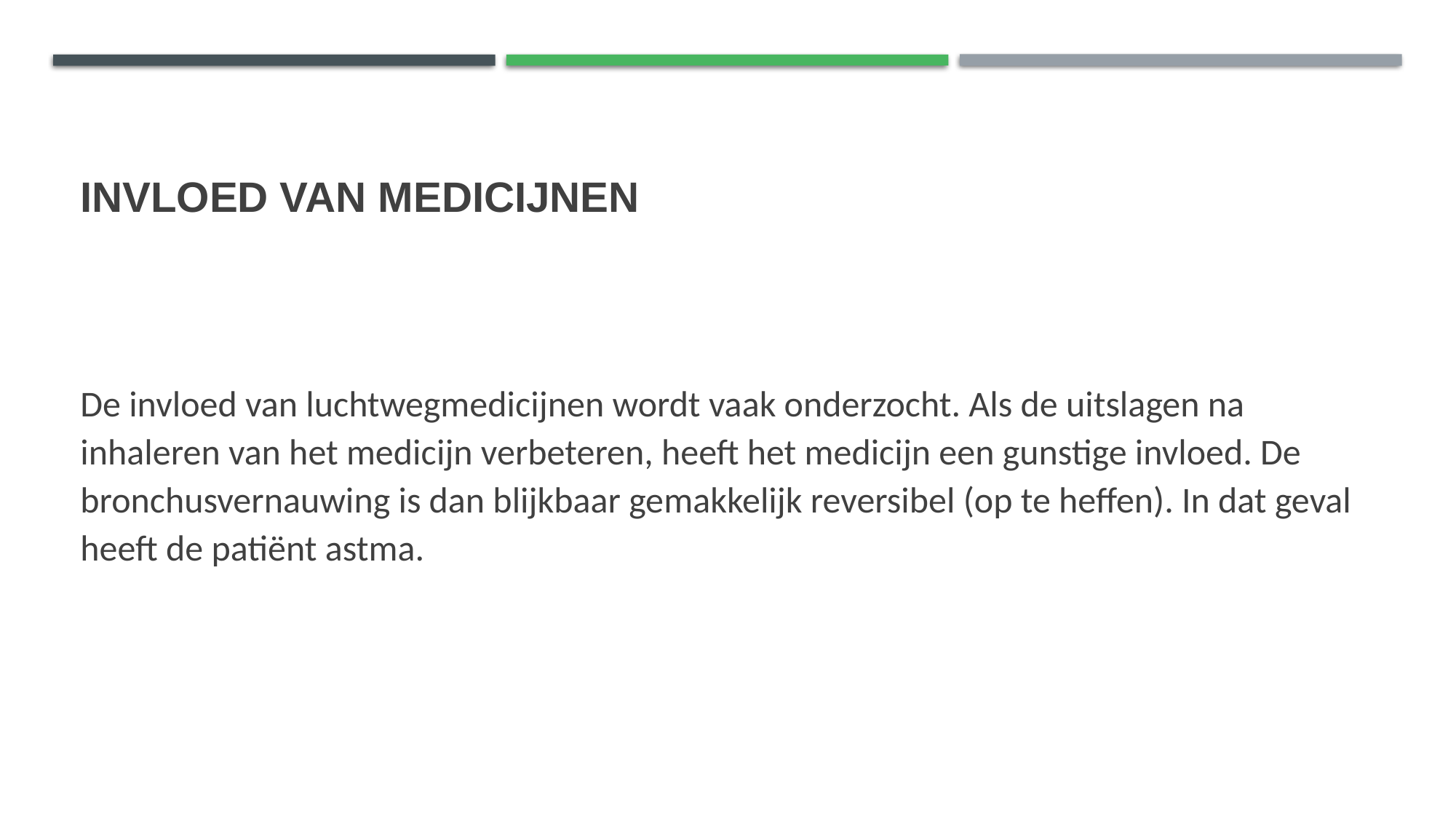

# Invloed van medicijnen
De invloed van luchtwegmedicijnen wordt vaak onderzocht. Als de uitslagen na inhaleren van het medicijn verbeteren, heeft het medicijn een gunstige invloed. De bronchusvernauwing is dan blijkbaar gemakkelijk reversibel (op te heffen). In dat geval heeft de patiënt astma.